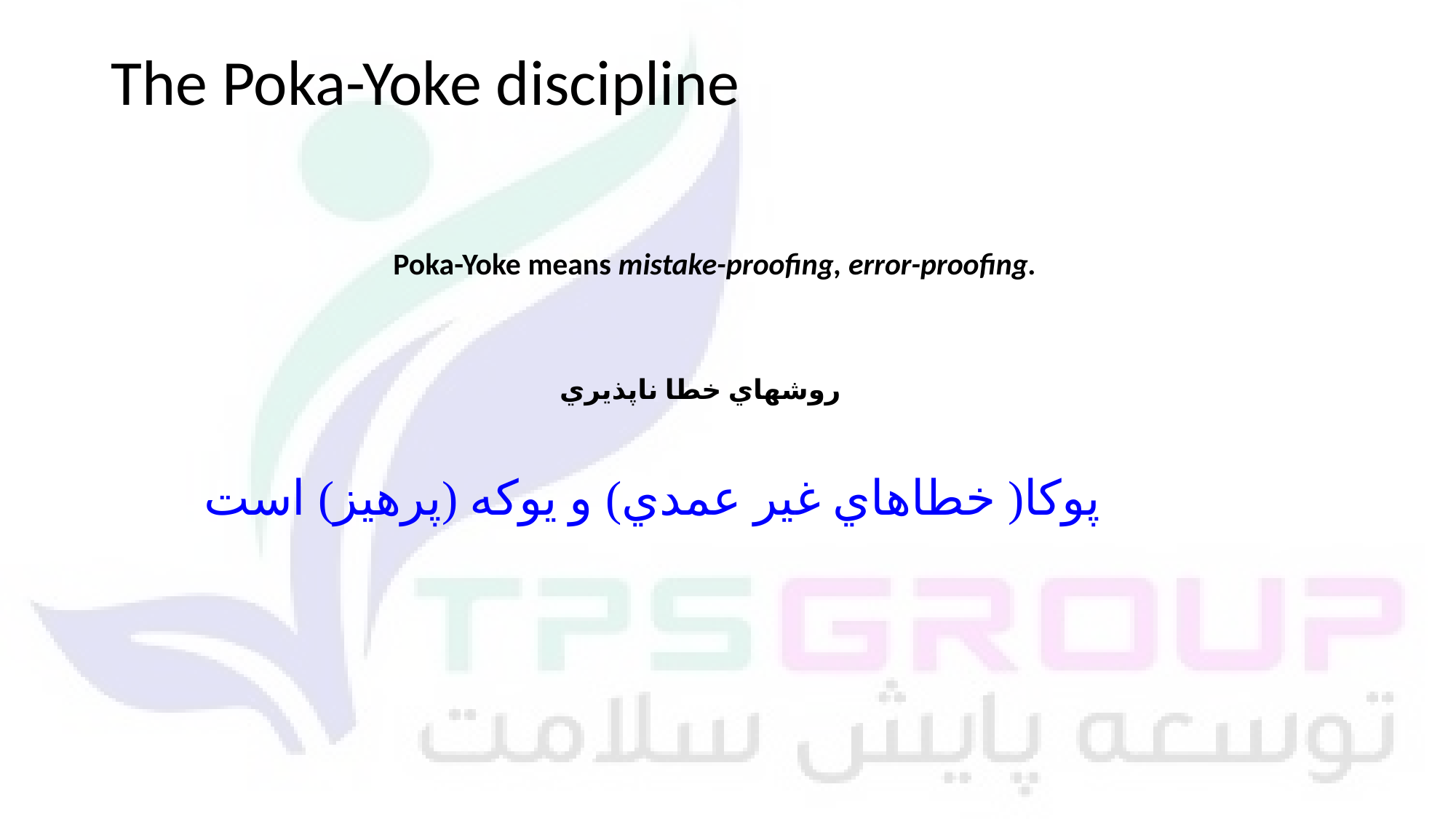

# The Poka-Yoke discipline
Poka-Yoke means mistake-proofing, error-proofing.
روشهاي خطا ناپذيري
پوكا( خطاهاي غير عمدي) و يوكه (پرهيز) است